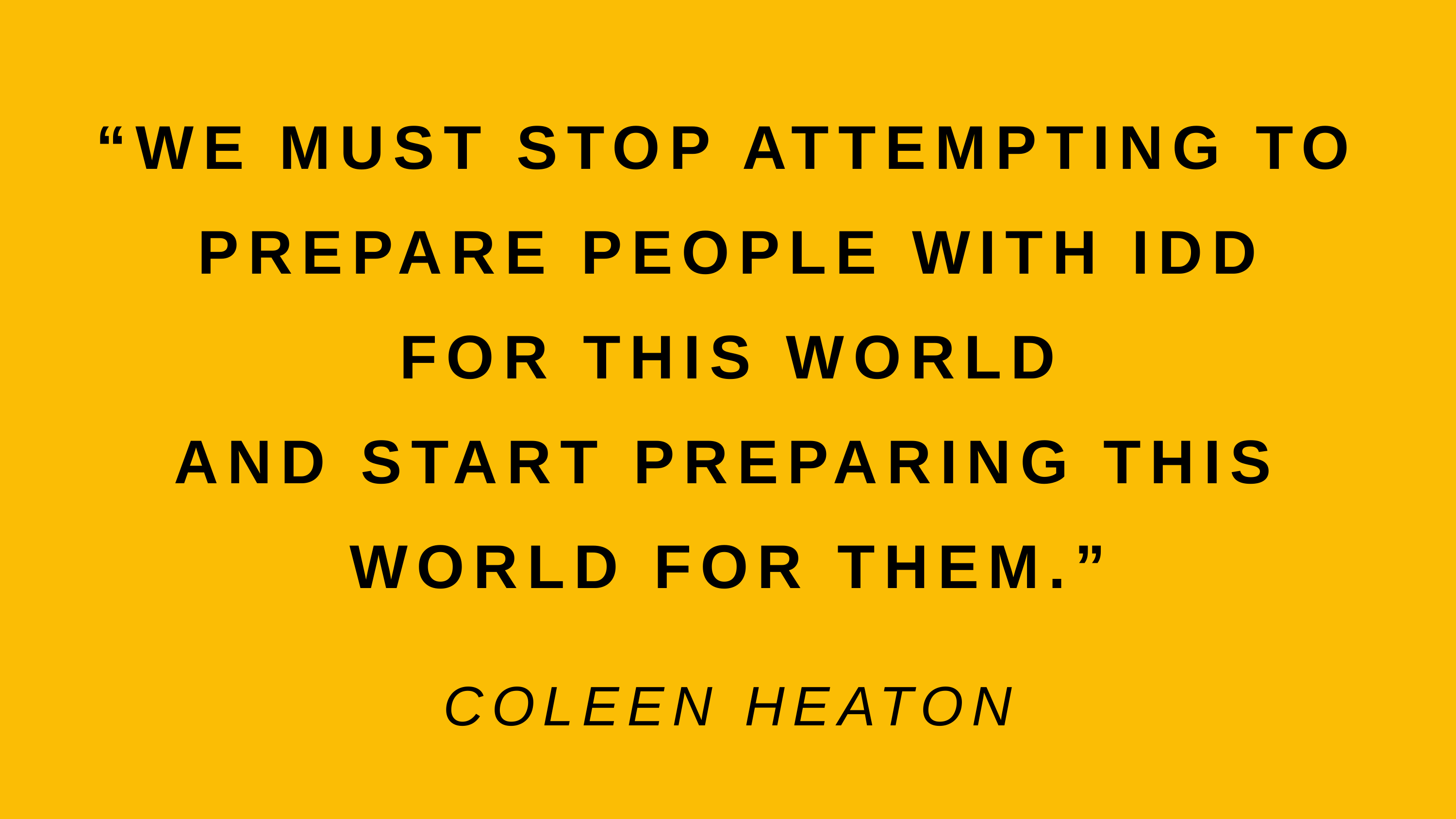

“WE MUST STOP ATTEMPTING TO PREPARE PEOPLE WITH IDD
FOR THIS WORLD
AND START PREPARING THIS WORLD FOR THEM.”
COLEEN HEATON